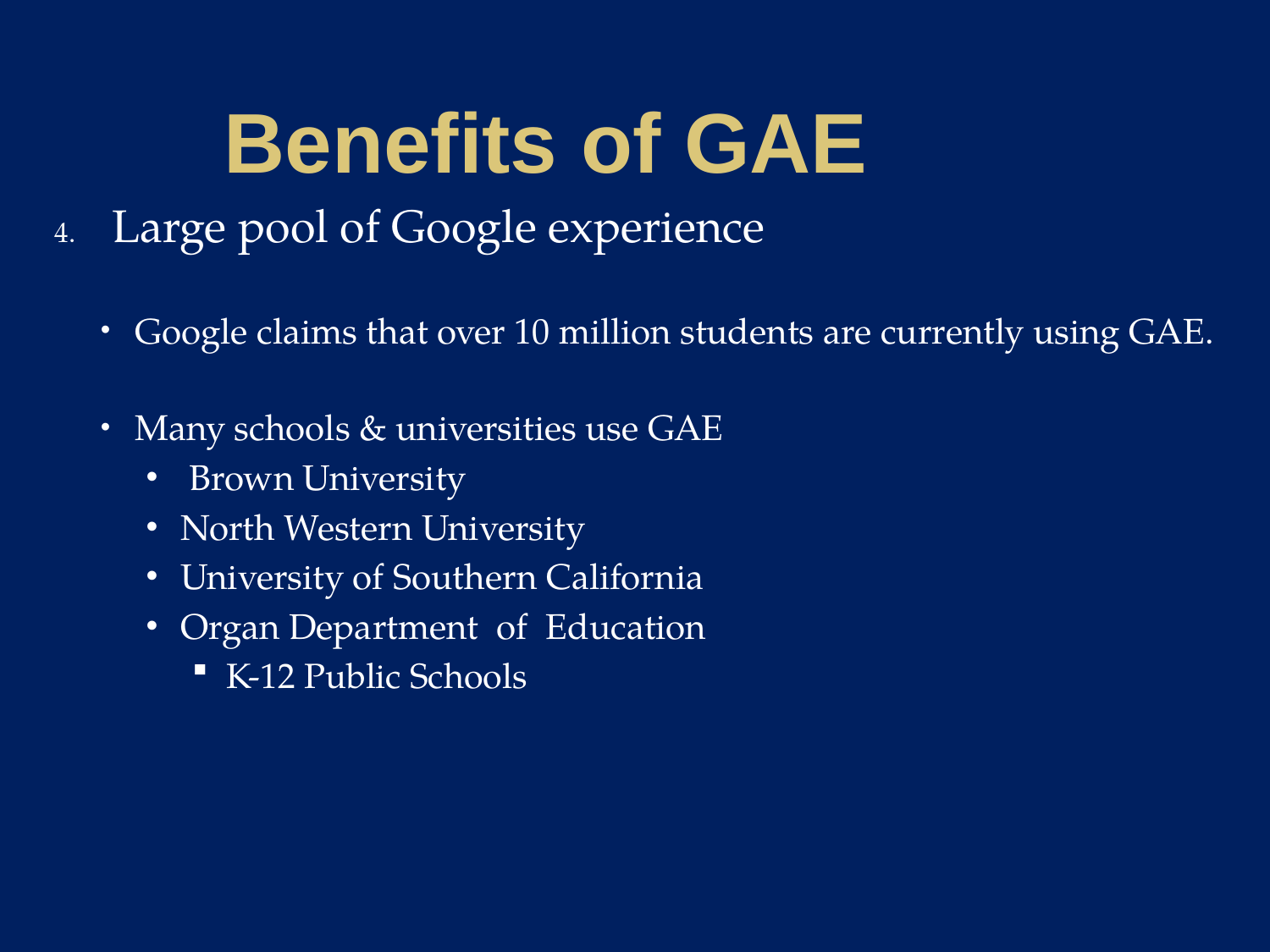

# Benefits of GAE
  Large pool of Google experience

Google claims that over 10 million students are currently using GAE.

Many schools & universities use GAE
 Brown University
North Western University
University of Southern California
Organ Department  of  Education
K-12 Public Schools